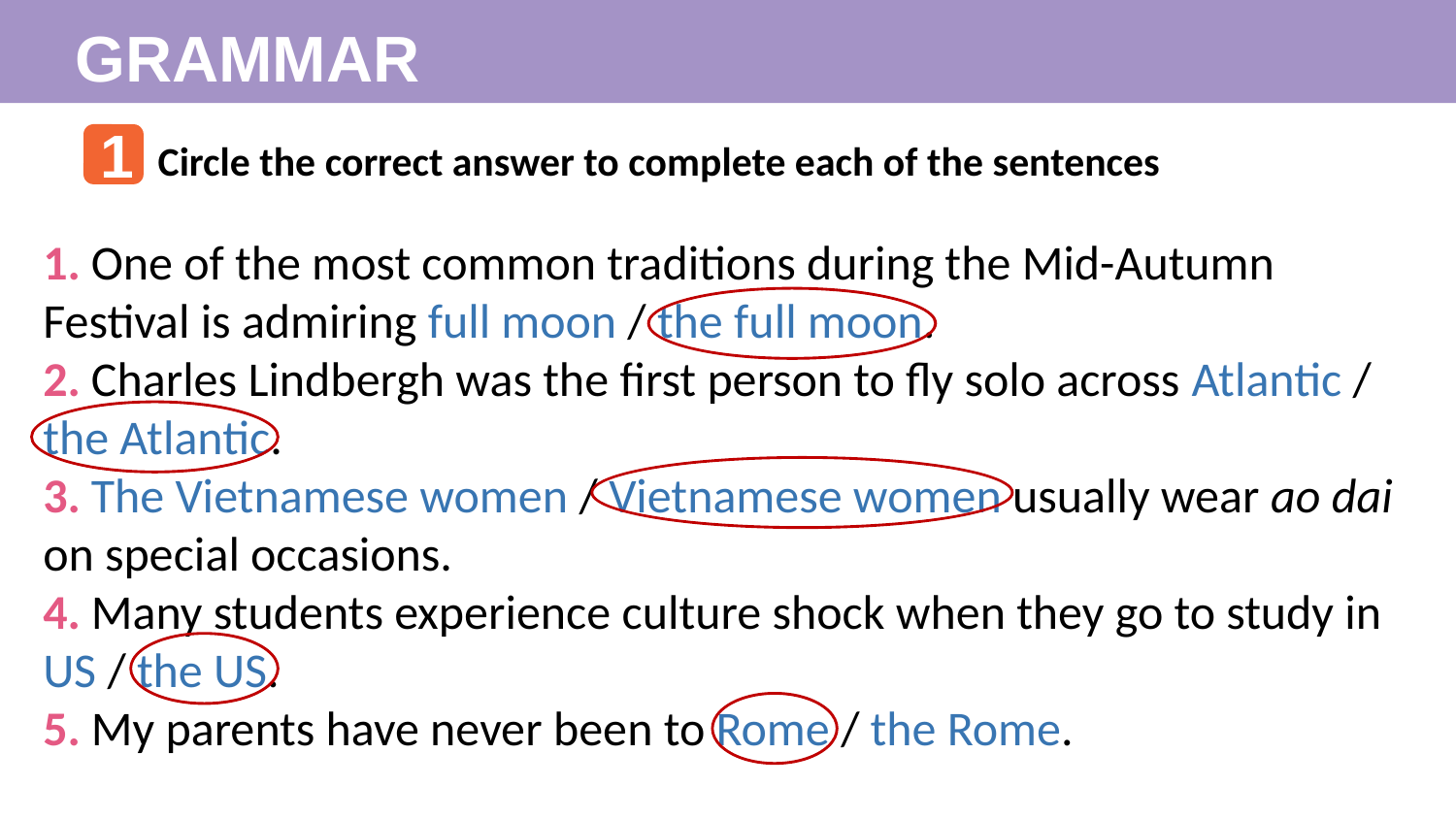

GRAMMAR
1

Circle the correct answer to complete each of the sentences
1. One of the most common traditions during the Mid-Autumn Festival is admiring full moon / the full moon.
2. Charles Lindbergh was the first person to fly solo across Atlantic / the Atlantic.
3. The Vietnamese women / Vietnamese women usually wear ao dai on special occasions.
4. Many students experience culture shock when they go to study in US / the US.
5. My parents have never been to Rome / the Rome.